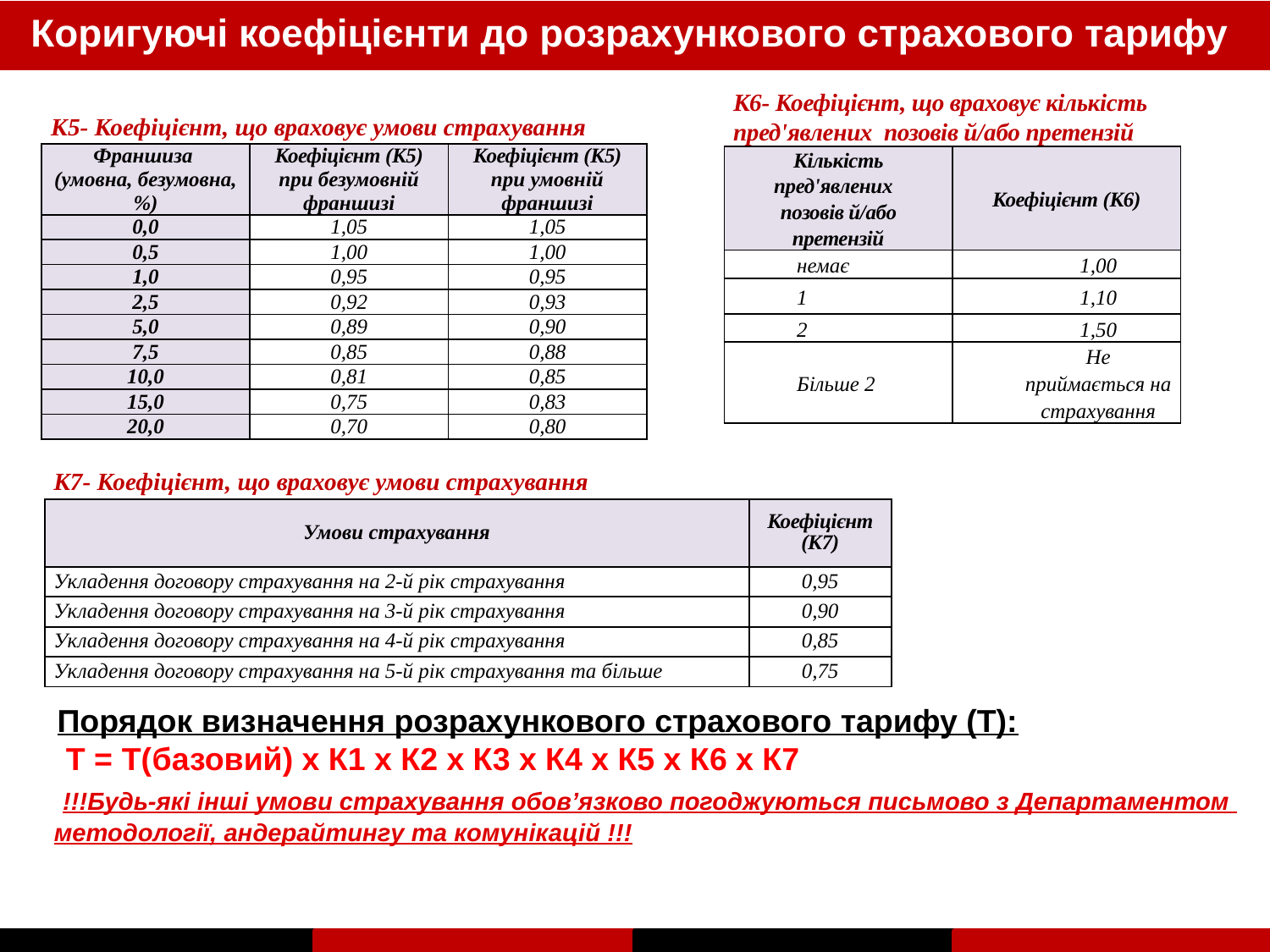

# Коригуючі коефіцієнти до розрахункового страхового тарифу

| К6- Коефіцієнт, що враховує кількість пред'явлених позовів й/або претензій |  |
| --- | --- |
| Кількість пред'явлених позовів й/або претензій | Коефіцієнт (К6) |
| немає | 1,00 |
| 1 | 1,10 |
| 2 | 1,50 |
| Більше 2 | Не приймається на страхування |
| К5- Коефіцієнт, що враховує умови страхування |  |  |
| --- | --- | --- |
| Франшиза (умовна, безумовна, %) | Коефіцієнт (К5) при безумовній франшизі | Коефіцієнт (К5) при умовній франшизі |
| 0,0 | 1,05 | 1,05 |
| 0,5 | 1,00 | 1,00 |
| 1,0 | 0,95 | 0,95 |
| 2,5 | 0,92 | 0,93 |
| 5,0 | 0,89 | 0,90 |
| 7,5 | 0,85 | 0,88 |
| 10,0 | 0,81 | 0,85 |
| 15,0 | 0,75 | 0,83 |
| 20,0 | 0,70 | 0,80 |
| К7- Коефіцієнт, що враховує умови страхування |  |  |
| --- | --- | --- |
| Умови страхування | Коефіцієнт (К7) |  |
| Укладення договору страхування на 2-й рік страхування | 0,95 |  |
| Укладення договору страхування на 3-й рік страхування | 0,90 |  |
| Укладення договору страхування на 4-й рік страхування | 0,85 |  |
| Укладення договору страхування на 5-й рік страхування та більше | 0,75 |  |
Порядок визначення розрахункового страхового тарифу (Т):
 Т = Т(базовий) х К1 х К2 х К3 х К4 х К5 х К6 х К7

 !!!Будь-які інші умови страхування обов’язково погоджуються письмово з Департаментом  методології, андерайтингу та комунікацій !!!